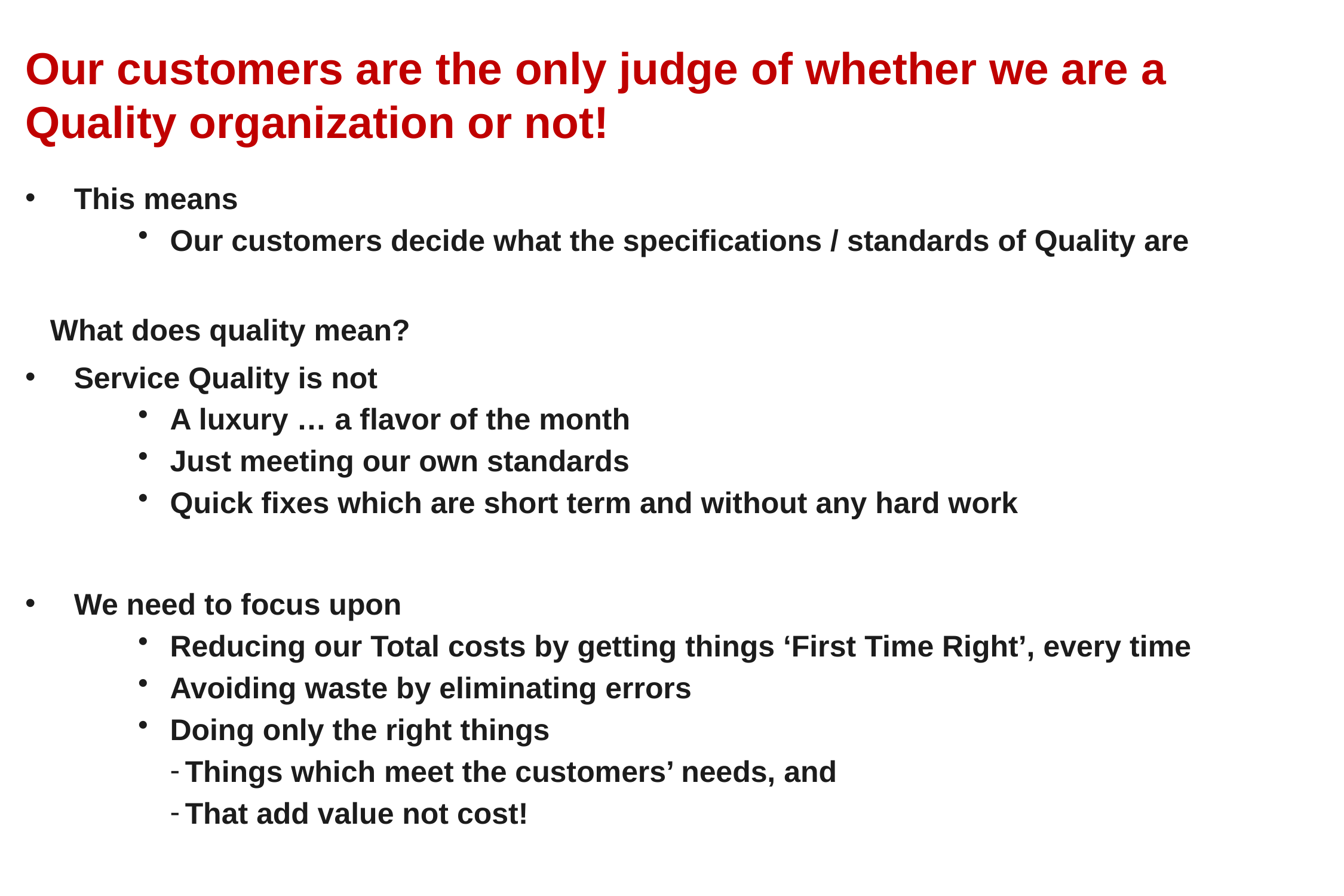

# Our customers are the only judge of whether we are a Quality organization or not!
This means
Our customers decide what the specifications / standards of Quality are

   What does quality mean?
Service Quality is not
A luxury … a flavor of the month
Just meeting our own standards
Quick fixes which are short term and without any hard work

We need to focus upon
Reducing our Total costs by getting things ‘First Time Right’, every time
Avoiding waste by eliminating errors
Doing only the right things
Things which meet the customers’ needs, and
That add value not cost!